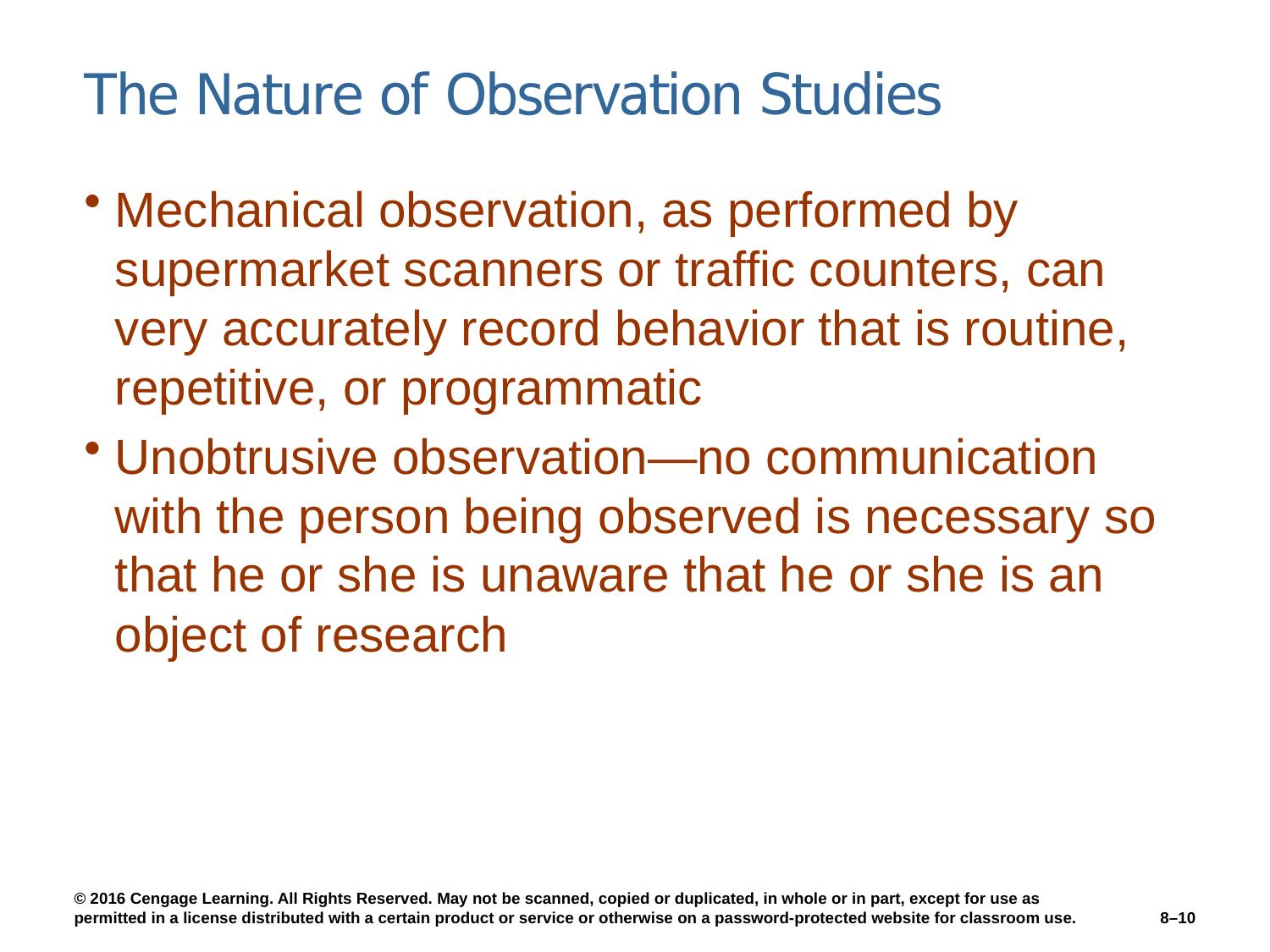

# The Nature of Observation Studies
Mechanical observation, as performed by supermarket scanners or traffic counters, can very accurately record behavior that is routine, repetitive, or programmatic
Unobtrusive observation—no communication with the person being observed is necessary so that he or she is unaware that he or she is an object of research
8–10
© 2016 Cengage Learning. All Rights Reserved. May not be scanned, copied or duplicated, in whole or in part, except for use as permitted in a license distributed with a certain product or service or otherwise on a password-protected website for classroom use.